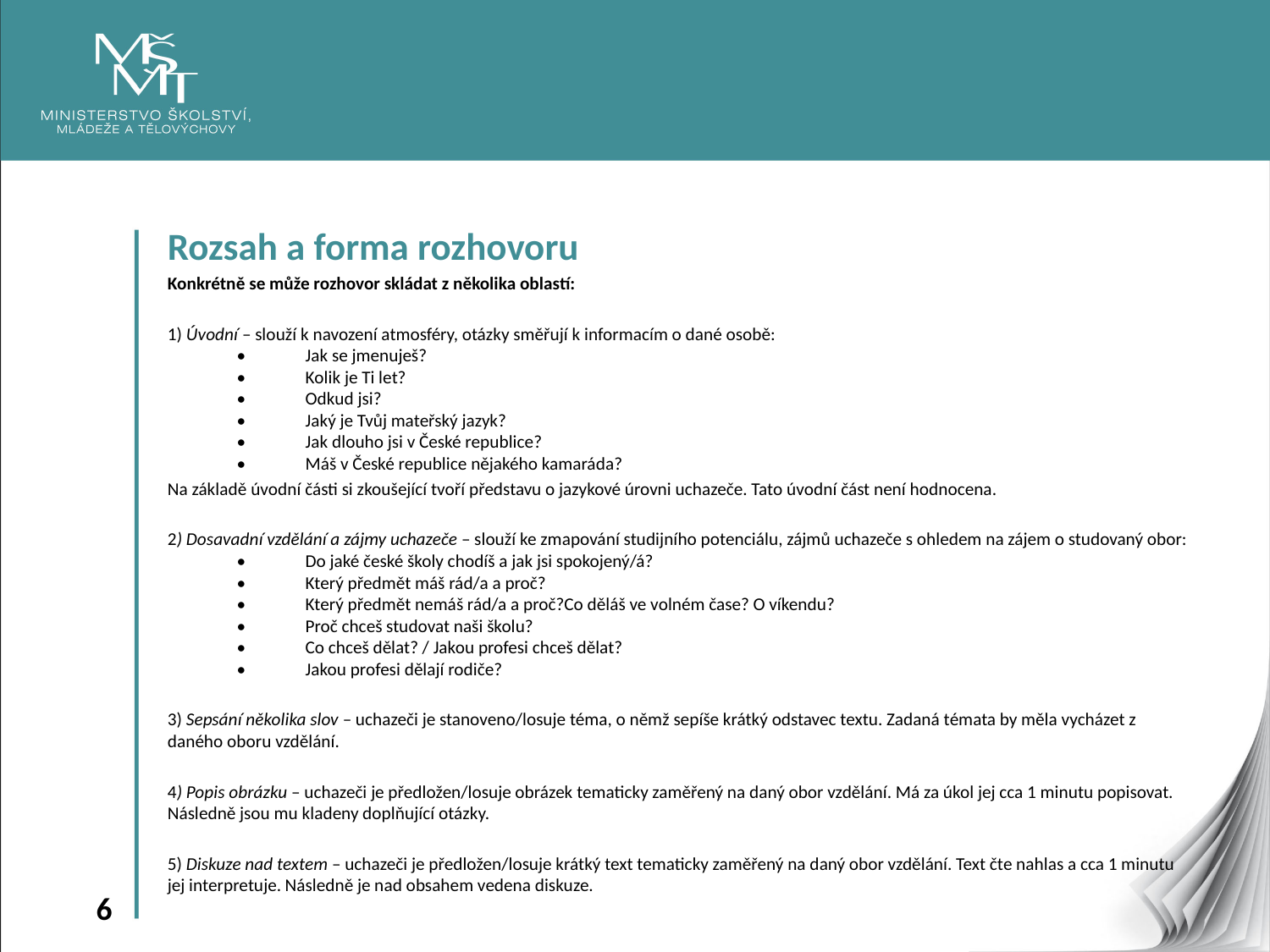

Rozsah a forma rozhovoru
Konkrétně se může rozhovor skládat z několika oblastí:

1) Úvodní – slouží k navození atmosféry, otázky směřují k informacím o dané osobě:
•	Jak se jmenuješ?
•	Kolik je Ti let?
•	Odkud jsi?
•	Jaký je Tvůj mateřský jazyk?
•	Jak dlouho jsi v České republice?
•	Máš v České republice nějakého kamaráda?
Na základě úvodní části si zkoušející tvoří představu o jazykové úrovni uchazeče. Tato úvodní část není hodnocena.

2) Dosavadní vzdělání a zájmy uchazeče – slouží ke zmapování studijního potenciálu, zájmů uchazeče s ohledem na zájem o studovaný obor:
•	Do jaké české školy chodíš a jak jsi spokojený/á?
•	Který předmět máš rád/a a proč?
•	Který předmět nemáš rád/a a proč?Co děláš ve volném čase? O víkendu?
•	Proč chceš studovat naši školu?
•	Co chceš dělat? / Jakou profesi chceš dělat?
•	Jakou profesi dělají rodiče?

3) Sepsání několika slov – uchazeči je stanoveno/losuje téma, o němž sepíše krátký odstavec textu. Zadaná témata by měla vycházet z daného oboru vzdělání.

4) Popis obrázku – uchazeči je předložen/losuje obrázek tematicky zaměřený na daný obor vzdělání. Má za úkol jej cca 1 minutu popisovat. Následně jsou mu kladeny doplňující otázky.

5) Diskuze nad textem – uchazeči je předložen/losuje krátký text tematicky zaměřený na daný obor vzdělání. Text čte nahlas a cca 1 minutu jej interpretuje. Následně je nad obsahem vedena diskuze.